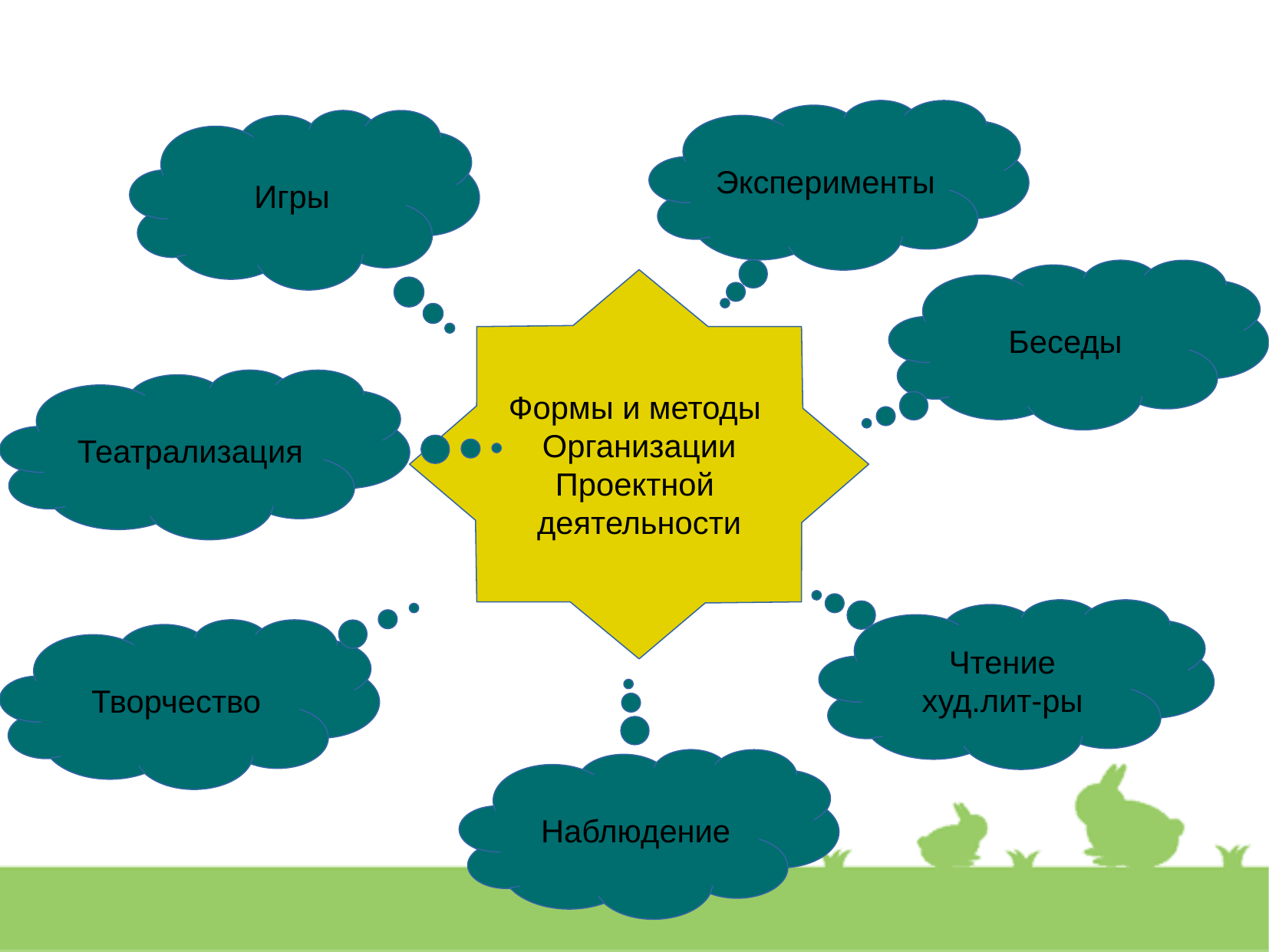

Эксперименты
Игры

Беседы
Формы и методы
Организации
Проектной
деятельности
Театрализация
Чтение худ.лит-ры
Творчество
Наблюдение